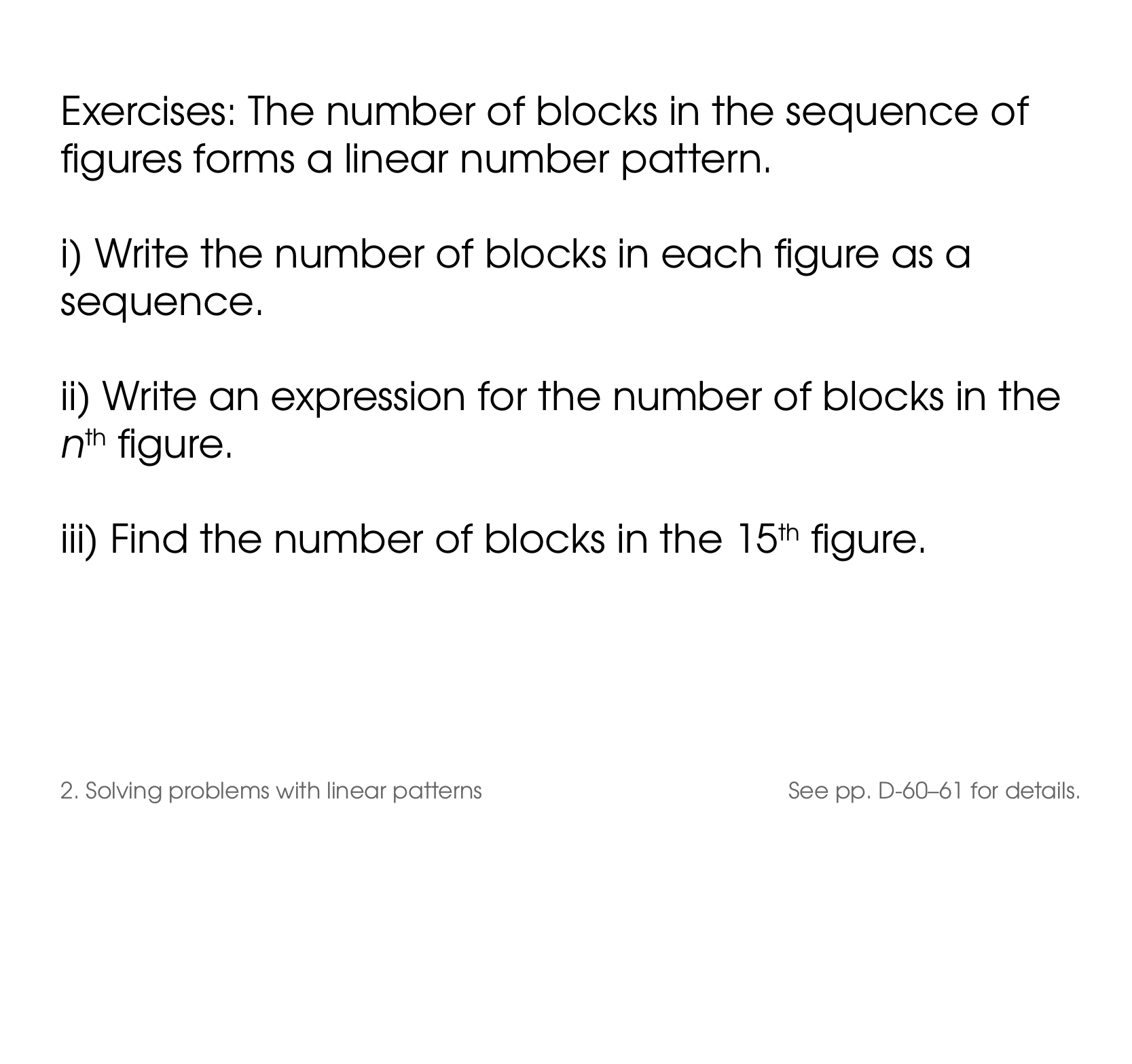

Exercises: The number of blocks in the sequence of figures forms a linear number pattern.

i) Write the number of blocks in each figure as a sequence.

ii) Write an expression for the number of blocks in the nth figure.

iii) Find the number of blocks in the 15th figure.
2. Solving problems with linear patterns
See pp. D-60–61 for details.